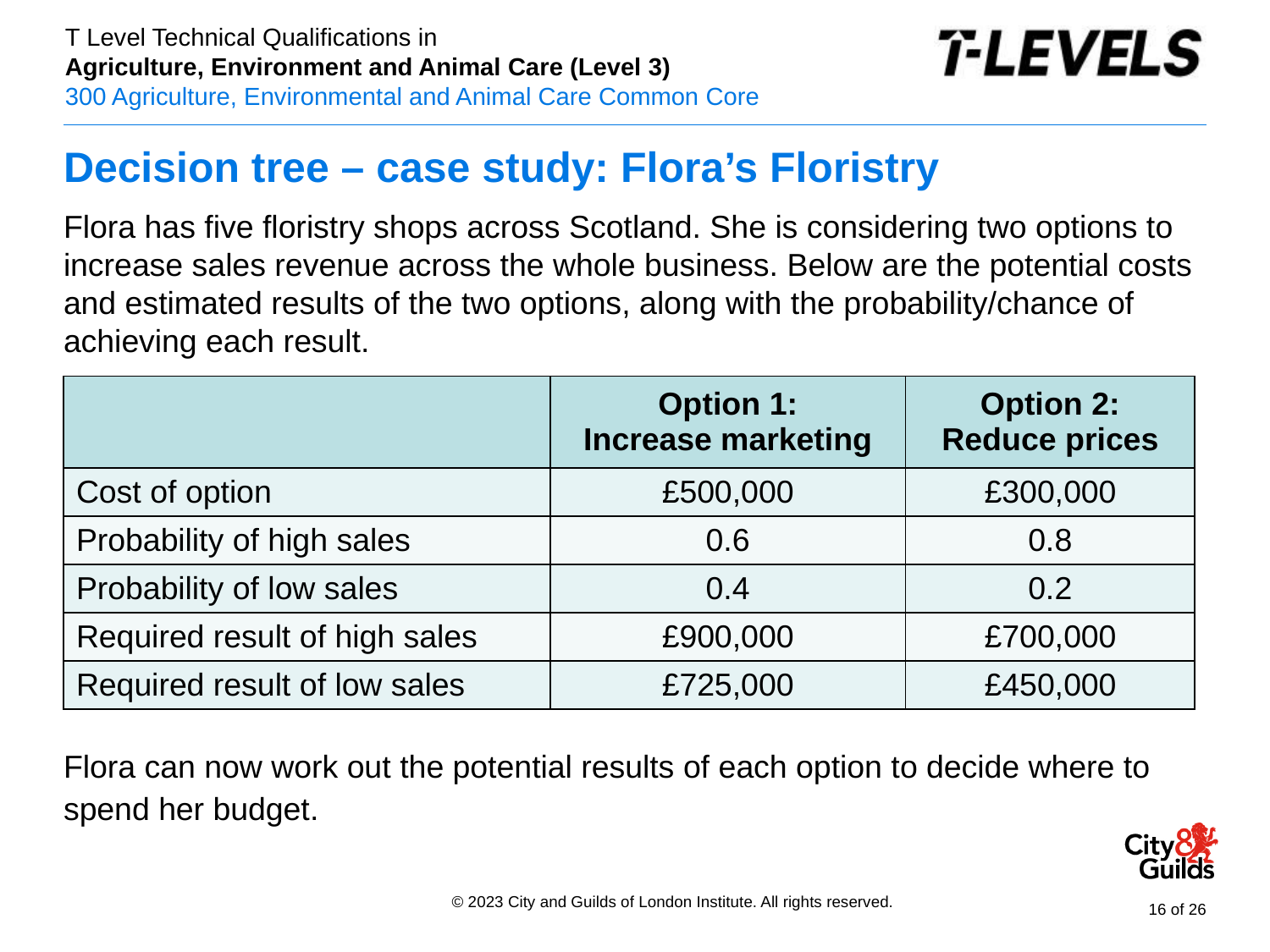

# Decision tree – case study: Flora’s Floristry
Flora has five floristry shops across Scotland. She is considering two options to increase sales revenue across the whole business. Below are the potential costs and estimated results of the two options, along with the probability/chance of achieving each result.

Flora can now work out the potential results of each option to decide where to spend her budget.

|  | Option 1: Increase marketing | Option 2: Reduce prices |
| --- | --- | --- |
| Cost of option | £500,000 | £300,000 |
| Probability of high sales | 0.6 | 0.8 |
| Probability of low sales | 0.4 | 0.2 |
| Required result of high sales | £900,000 | £700,000 |
| Required result of low sales | £725,000 | £450,000 |